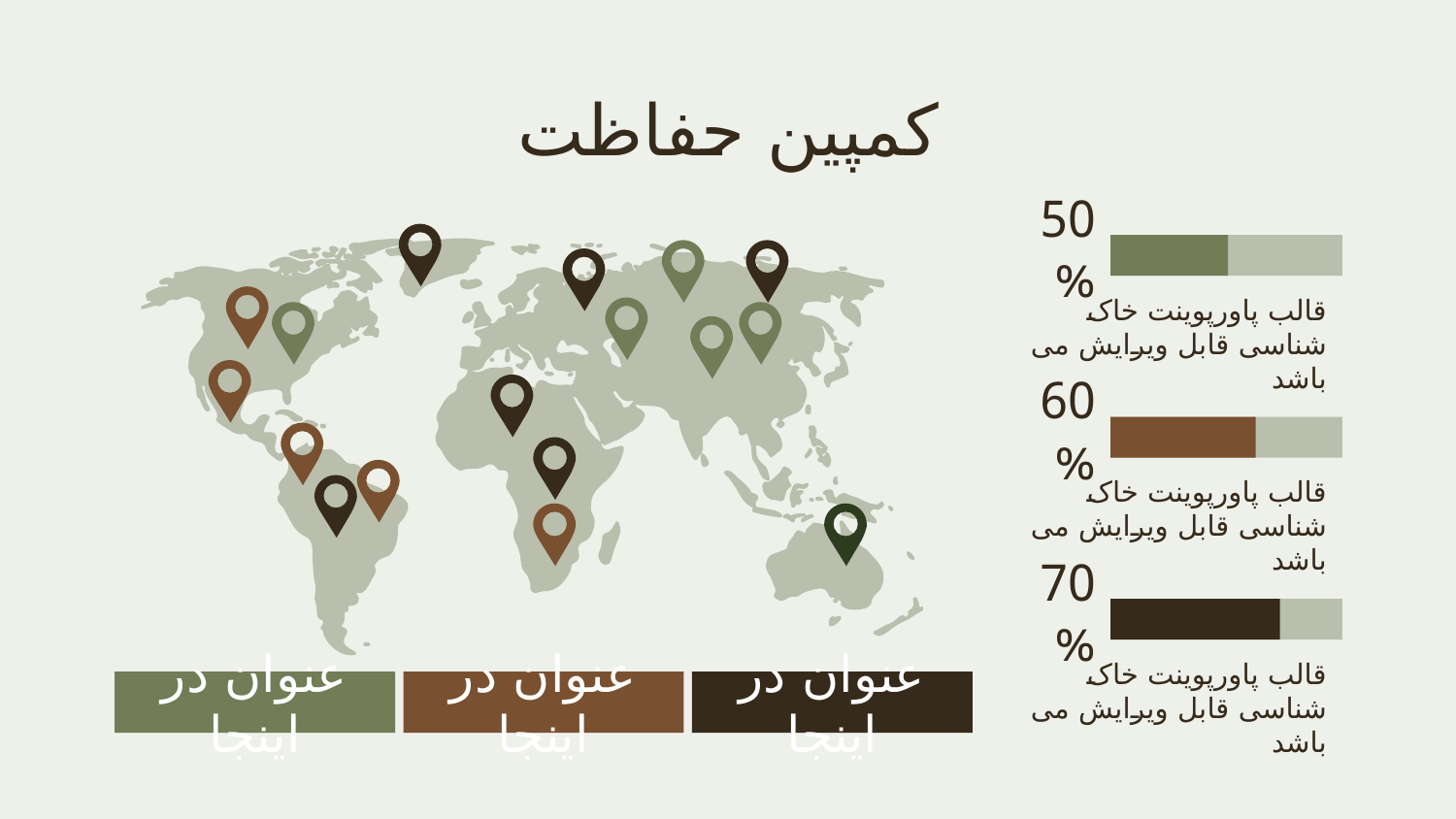

# کمپین حفاظت
50%

قالب پاورپوینت خاک شناسی قابل ویرایش می باشد

60%

قالب پاورپوینت خاک شناسی قابل ویرایش می باشد

70%

قالب پاورپوینت خاک شناسی قابل ویرایش می باشد
عنوان در اینجا
عنوان در اینجا
عنوان در اینجا